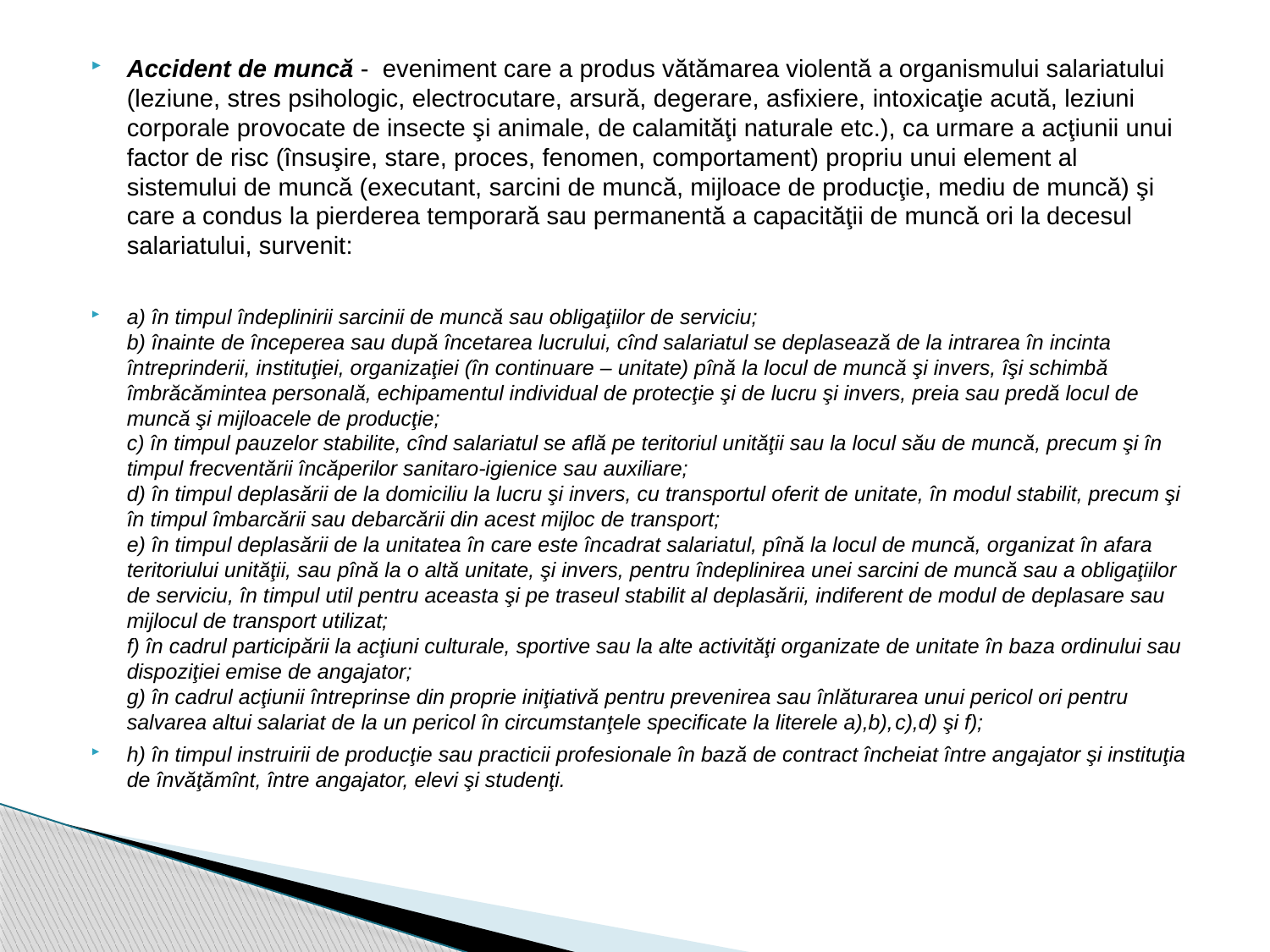

Accident de muncă -  eveniment care a produs vătămarea violentă a organismului salariatului (leziune, stres psihologic, electrocutare, arsură, degerare, asfixiere, intoxicaţie acută, leziuni corporale provocate de insecte şi animale, de calamităţi naturale etc.), ca urmare a acţiunii unui factor de risc (însuşire, stare, proces, fenomen, comportament) propriu unui element al sistemului de muncă (executant, sarcini de muncă, mijloace de producţie, mediu de muncă) şi care a condus la pierderea temporară sau permanentă a capacităţii de muncă ori la decesul salariatului, survenit:

a) în timpul îndeplinirii sarcinii de muncă sau obligaţiilor de serviciu;
b) înainte de începerea sau după încetarea lucrului, cînd salariatul se deplasează de la intrarea în incinta întreprinderii, instituţiei, organizaţiei (în continuare – unitate) pînă la locul de muncă şi invers, îşi schimbă îmbrăcămintea personală, echipamentul individual de protecţie şi de lucru şi invers, preia sau predă locul de muncă şi mijloacele de producţie;
c) în timpul pauzelor stabilite, cînd salariatul se află pe teritoriul unităţii sau la locul său de muncă, precum şi în timpul frecventării încăperilor sanitaro-igienice sau auxiliare;
d) în timpul deplasării de la domiciliu la lucru şi invers, cu transportul oferit de unitate, în modul stabilit, precum şi în timpul îmbarcării sau debarcării din acest mijloc de transport;
e) în timpul deplasării de la unitatea în care este încadrat salariatul, pînă la locul de muncă, organizat în afara teritoriului unităţii, sau pînă la o altă unitate, şi invers, pentru îndeplinirea unei sarcini de muncă sau a obligaţiilor de serviciu, în timpul util pentru aceasta şi pe traseul stabilit al deplasării, indiferent de modul de deplasare sau mijlocul de transport utilizat;
f) în cadrul participării la acţiuni culturale, sportive sau la alte activităţi organizate de unitate în baza ordinului sau dispoziţiei emise de angajator;
g) în cadrul acţiunii întreprinse din proprie iniţiativă pentru prevenirea sau înlăturarea unui pericol ori pentru salvarea altui salariat de la un pericol în circumstanţele specificate la literele a),b),с),d) şi f);
h) în timpul instruirii de producţie sau practicii profesionale în bază de contract încheiat între angajator şi instituţia de învăţămînt, între angajator, elevi şi studenţi.